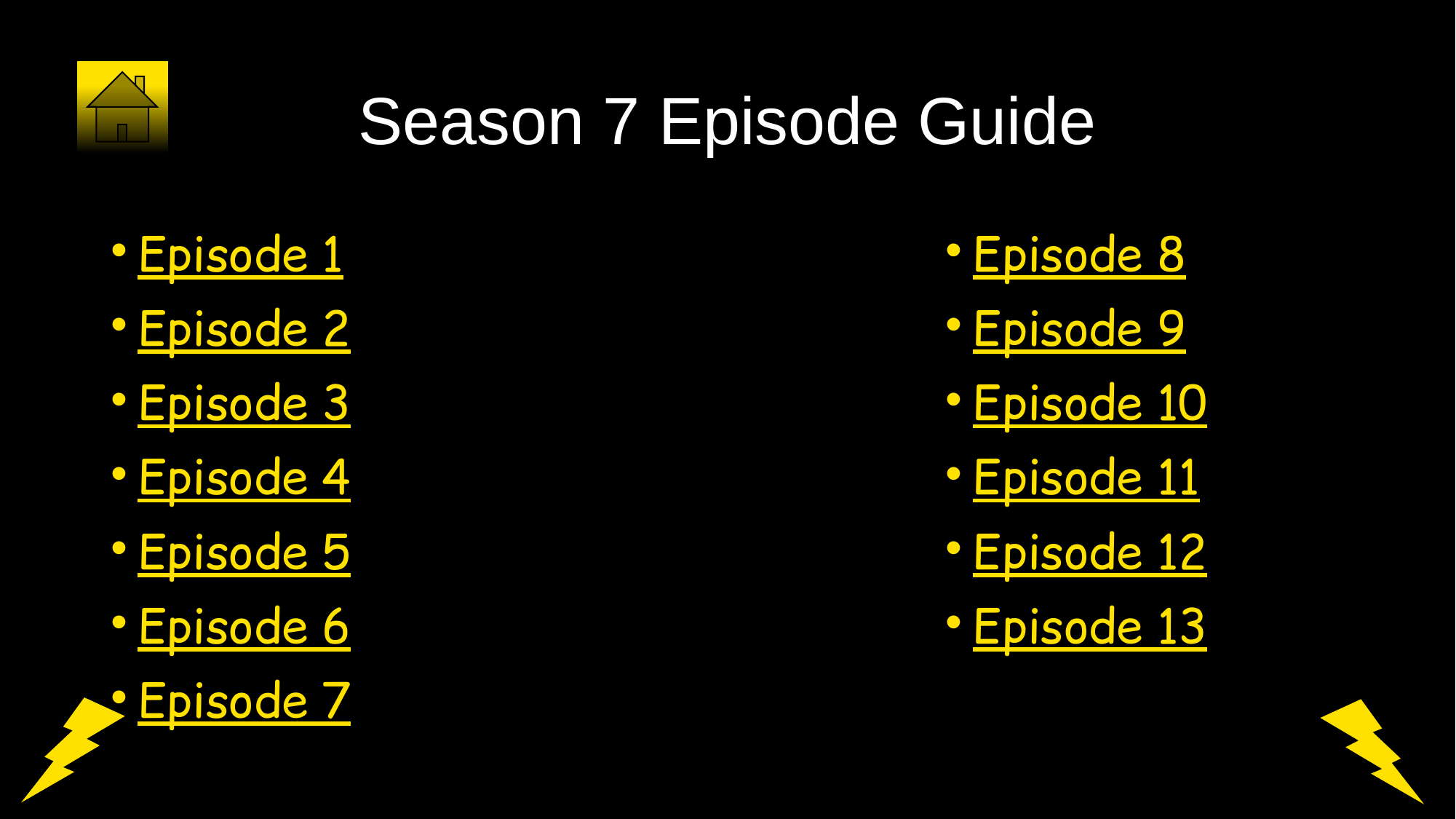

# Season 7 Episode Guide

Episode 1
Episode 2
Episode 3
Episode 4
Episode 5
Episode 6
Episode 7
Episode 8
Episode 9
Episode 10
Episode 11
Episode 12
Episode 13